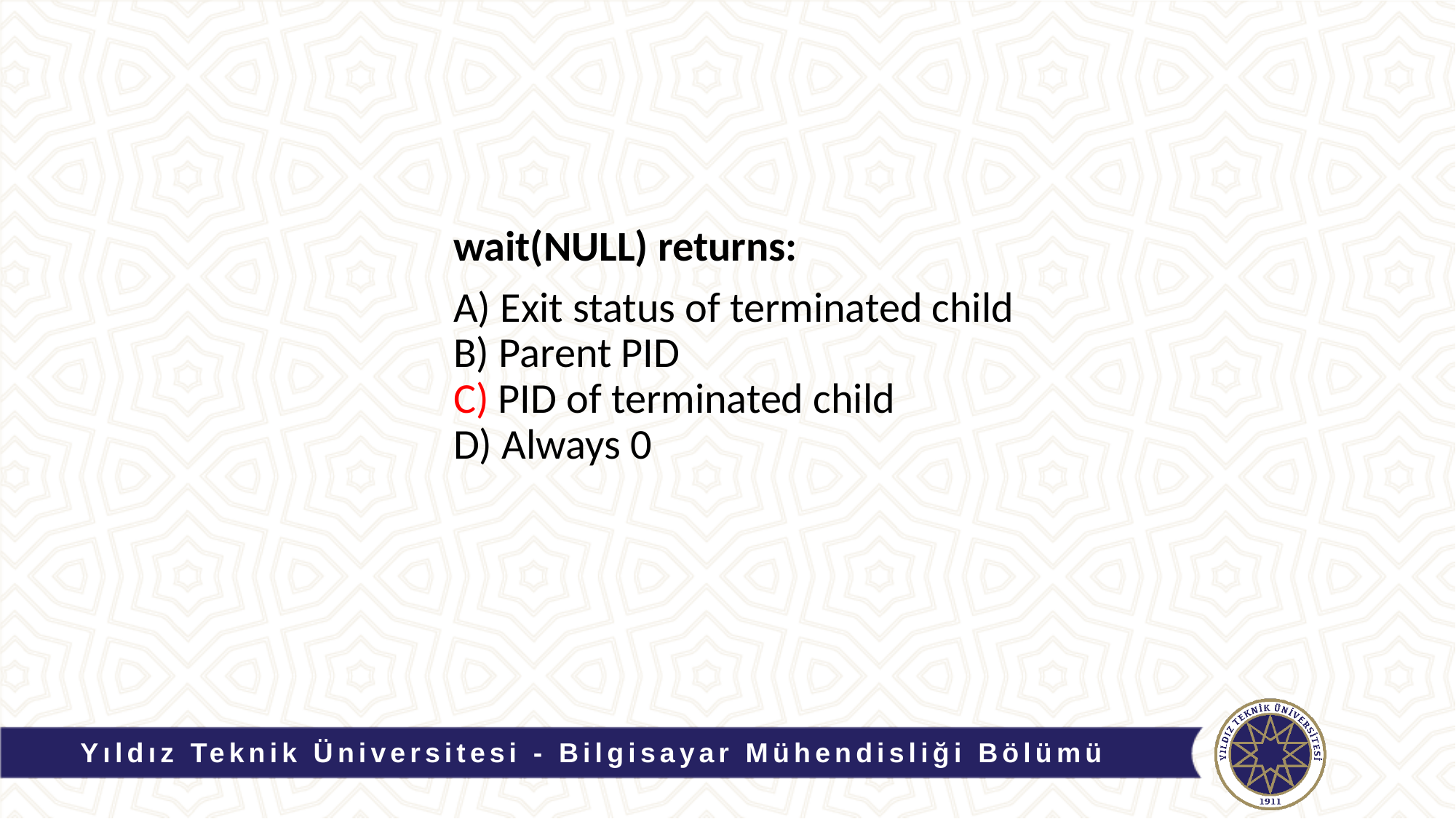

wait(NULL) returns:
A) Exit status of terminated child
B) Parent PID
C) PID of terminated child
D) Always 0
Yıldız Teknik Üniversitesi - Bilgisayar Mühendisliği Bölümü